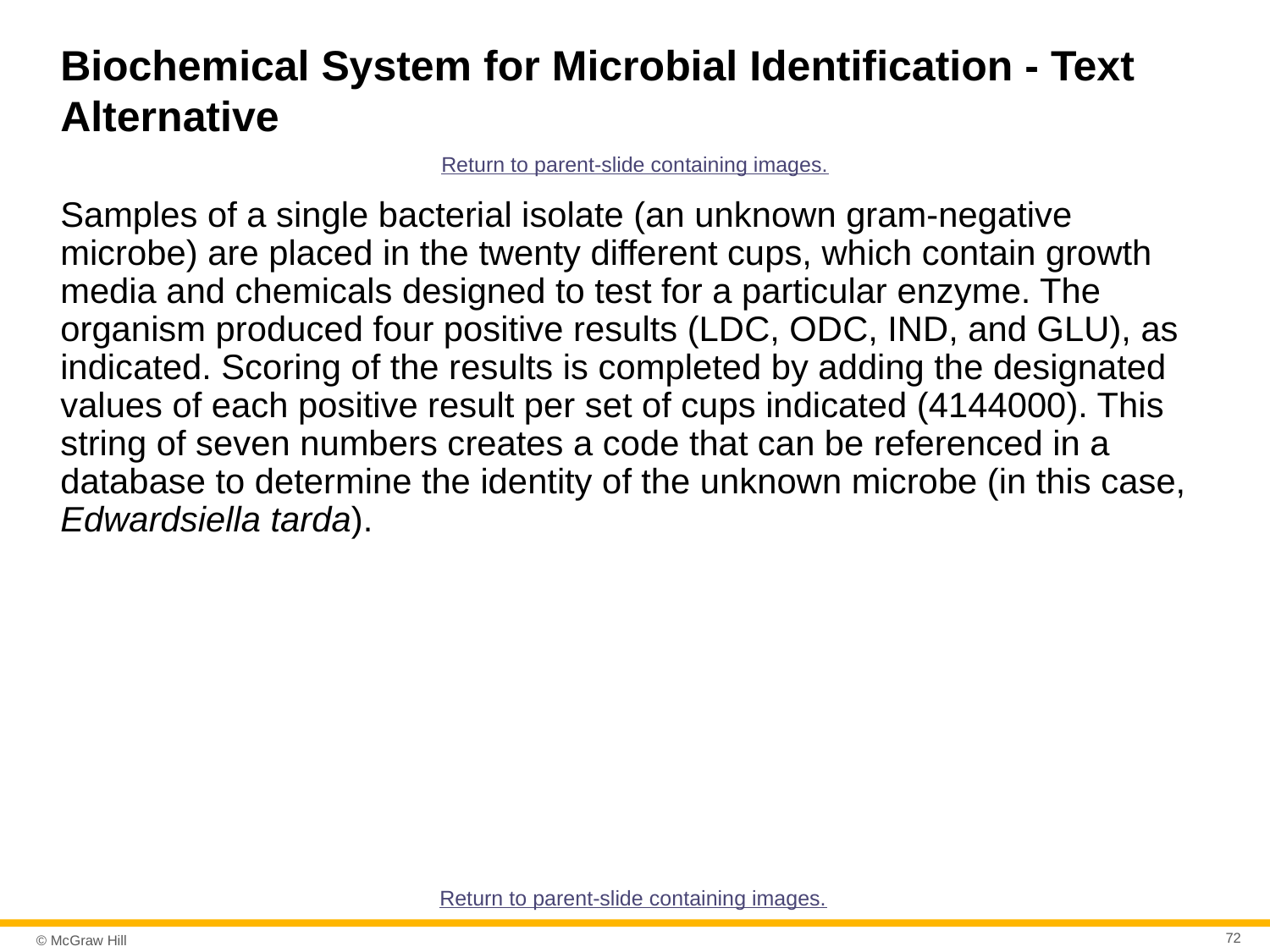

# Biochemical System for Microbial Identification - Text Alternative
Return to parent-slide containing images.
Samples of a single bacterial isolate (an unknown gram-negative microbe) are placed in the twenty different cups, which contain growth media and chemicals designed to test for a particular enzyme. The organism produced four positive results (LDC, ODC, IND, and GLU), as indicated. Scoring of the results is completed by adding the designated values of each positive result per set of cups indicated (4144000). This string of seven numbers creates a code that can be referenced in a database to determine the identity of the unknown microbe (in this case, Edwardsiella tarda).
Return to parent-slide containing images.